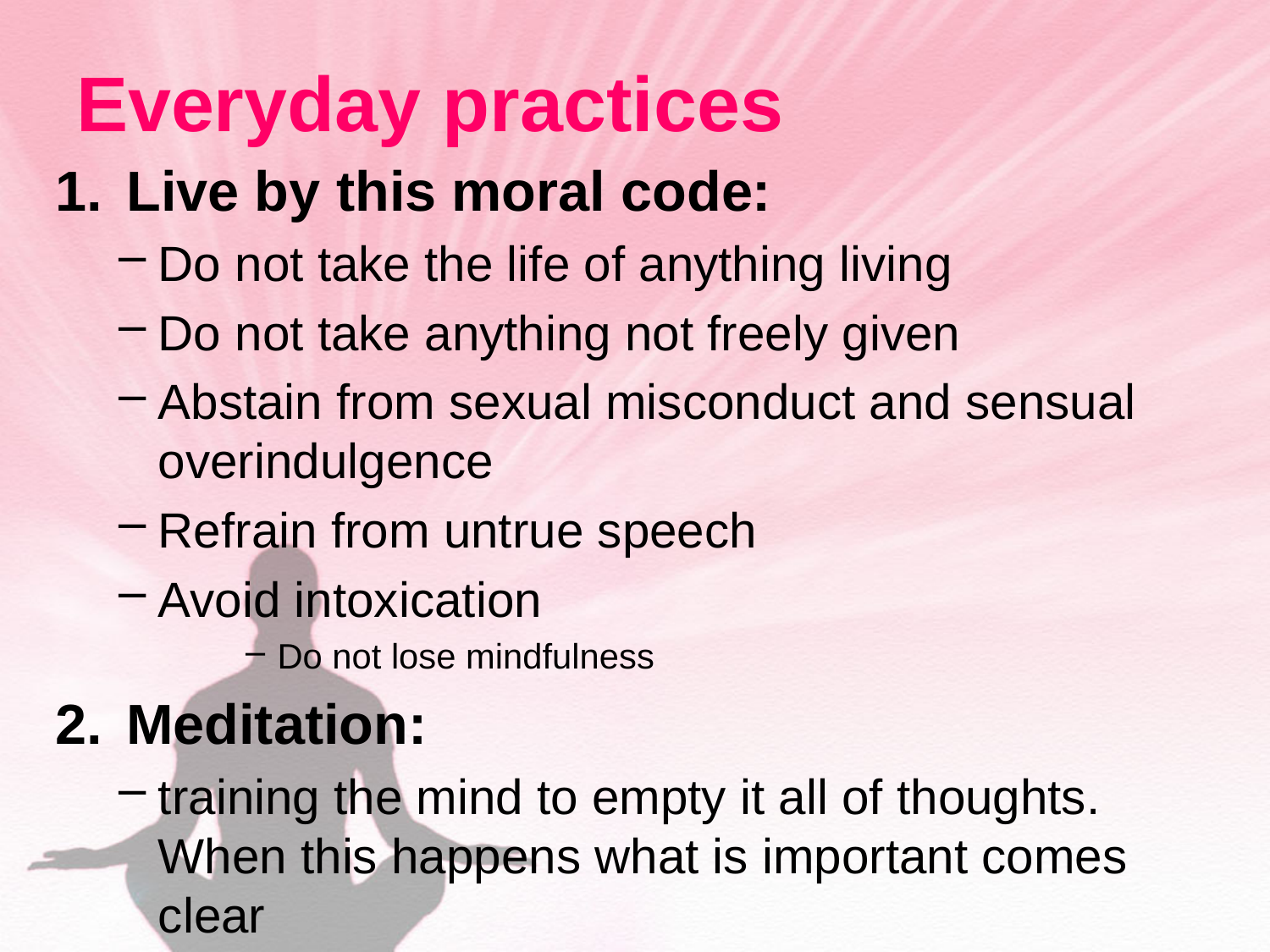

# Everyday practices
Live by this moral code:
Do not take the life of anything living
Do not take anything not freely given
Abstain from sexual misconduct and sensual overindulgence
Refrain from untrue speech
Avoid intoxication
Do not lose mindfulness
Meditation:
training the mind to empty it all of thoughts. When this happens what is important comes clear